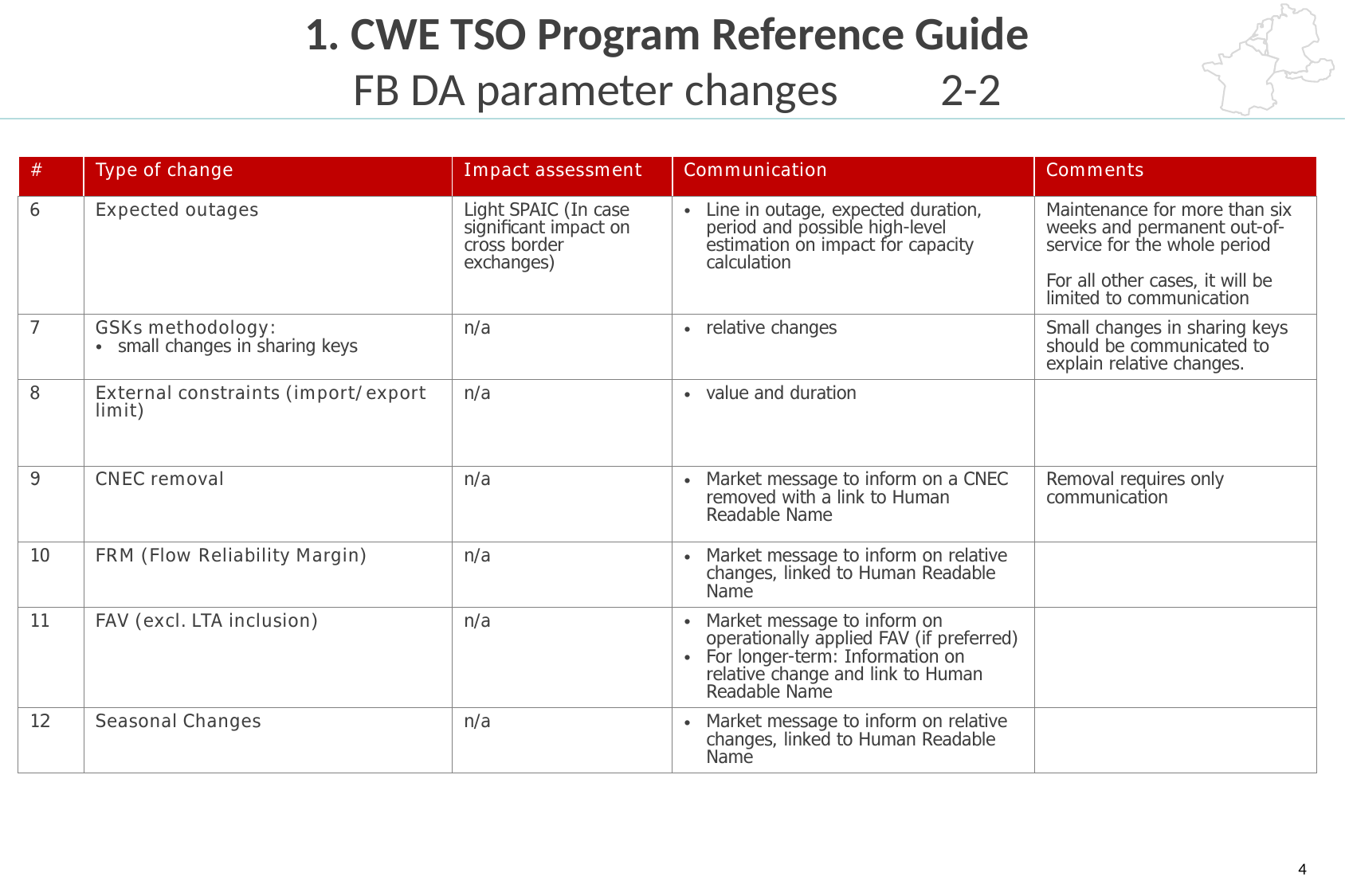

1. CWE TSO Program Reference Guide
 FB DA parameter changes	2-2
| # | Type of change | Impact assessment | Communication | Comments |
| --- | --- | --- | --- | --- |
| 6 | Expected outages | Light SPAIC (In case significant impact on cross border exchanges) | Line in outage, expected duration, period and possible high-level estimation on impact for capacity calculation | Maintenance for more than six weeks and permanent out-of-service for the whole period For all other cases, it will be limited to communication |
| 7 | GSKs methodology: small changes in sharing keys | n/a | relative changes | Small changes in sharing keys should be communicated to explain relative changes. |
| 8 | External constraints (import/export limit) | n/a | value and duration |  |
| 9 | CNEC removal | n/a | Market message to inform on a CNEC removed with a link to Human Readable Name | Removal requires only communication |
| 10 | FRM (Flow Reliability Margin) | n/a | Market message to inform on relative changes, linked to Human Readable Name |  |
| 11 | FAV (excl. LTA inclusion) | n/a | Market message to inform on operationally applied FAV (if preferred) For longer-term: Information on relative change and link to Human Readable Name |  |
| 12 | Seasonal Changes | n/a | Market message to inform on relative changes, linked to Human Readable Name |  |
4